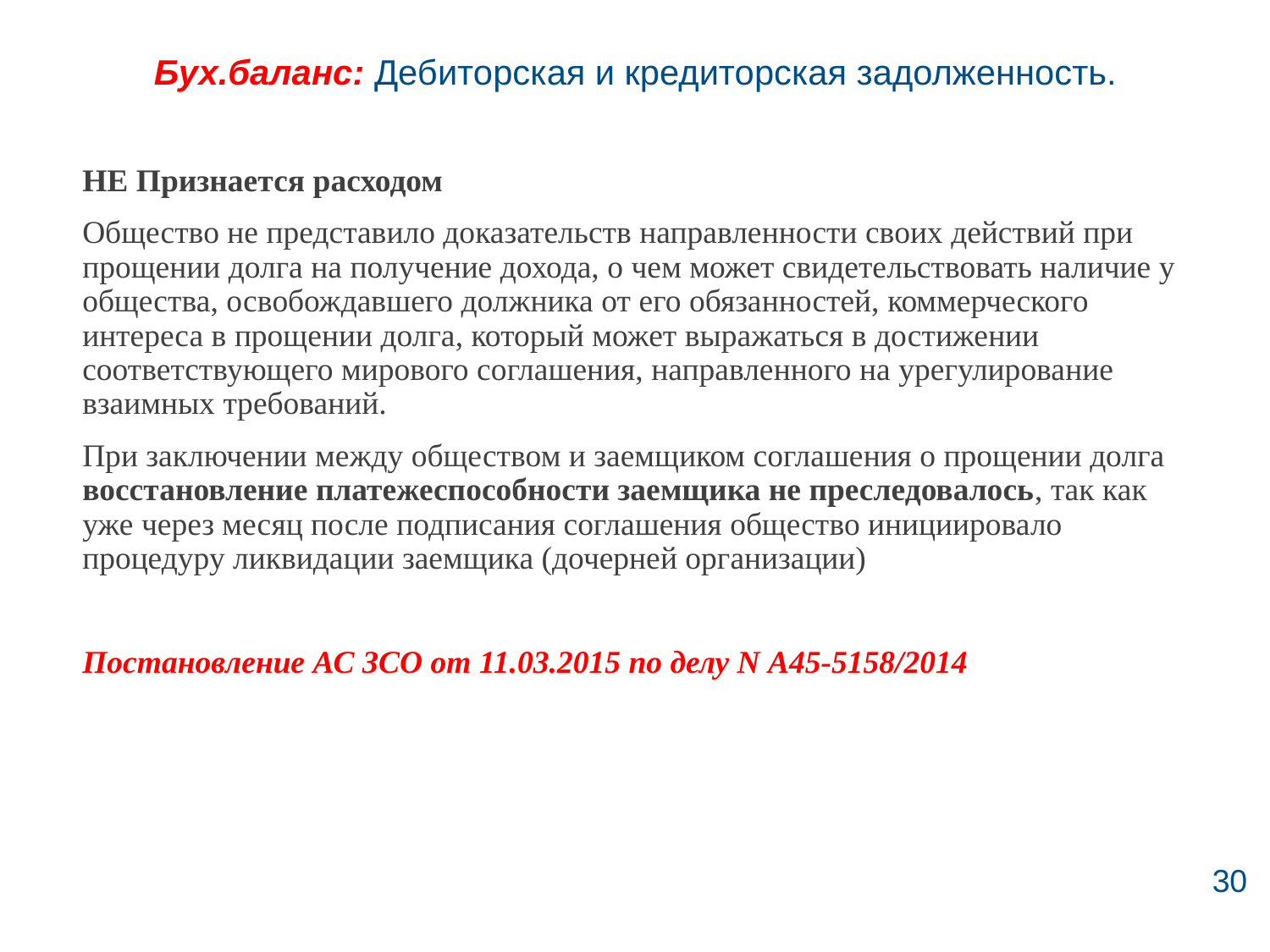

# Бух.баланс: Дебиторская и кредиторская задолженность.

НЕ Признается расходом
Общество не представило доказательств направленности своих действий при прощении долга на получение дохода, о чем может свидетельствовать наличие у общества, освобождавшего должника от его обязанностей, коммерческого интереса в прощении долга, который может выражаться в достижении соответствующего мирового соглашения, направленного на урегулирование взаимных требований.
При заключении между обществом и заемщиком соглашения о прощении долга восстановление платежеспособности заемщика не преследовалось, так как уже через месяц после подписания соглашения общество инициировало процедуру ликвидации заемщика (дочерней организации)

Постановление АС ЗСО от 11.03.2015 по делу N А45-5158/2014